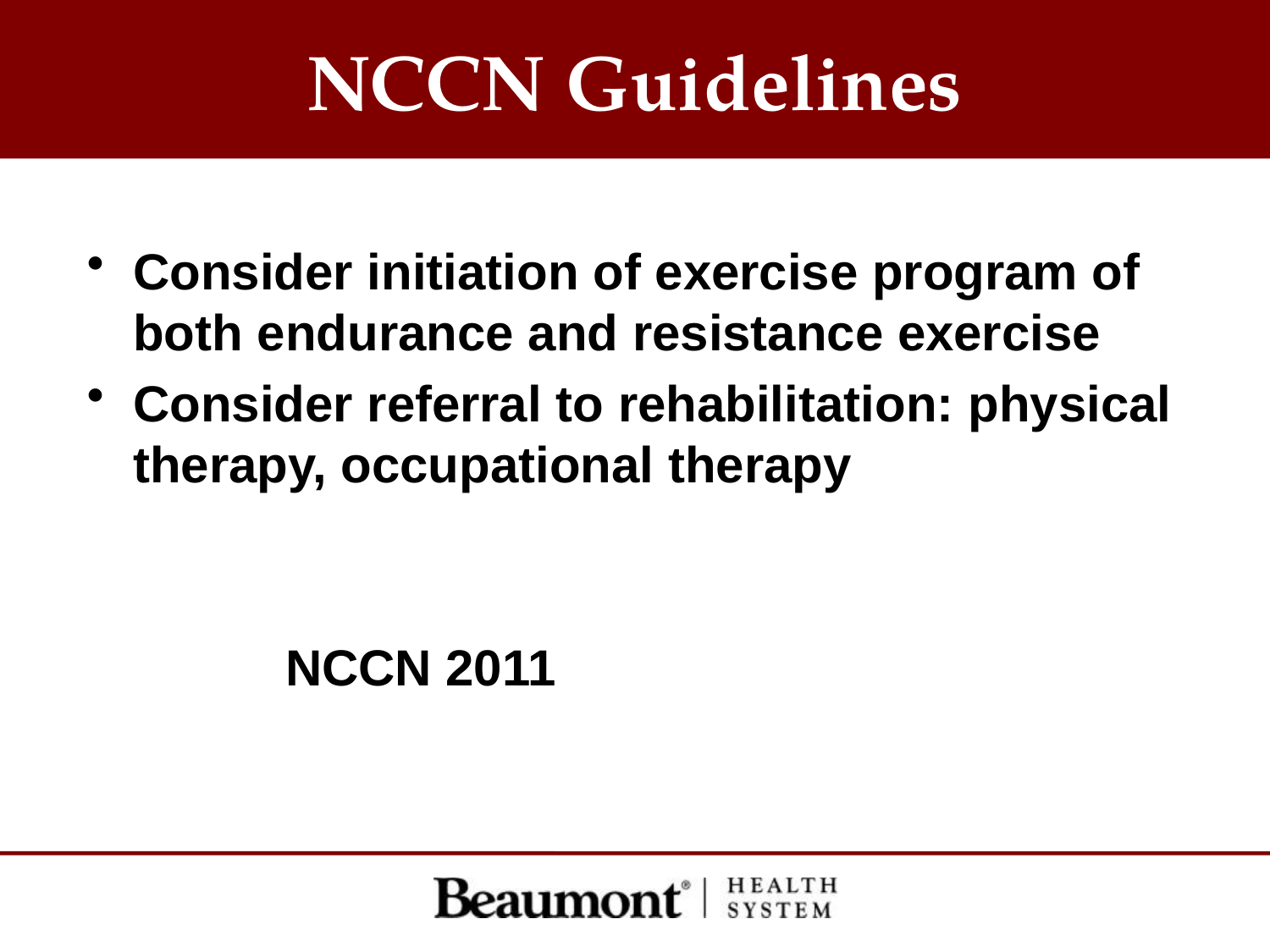

# NCCN Guidelines
Consider initiation of exercise program of both endurance and resistance exercise
Consider referral to rehabilitation: physical therapy, occupational therapy

                                                                                                NCCN 2011